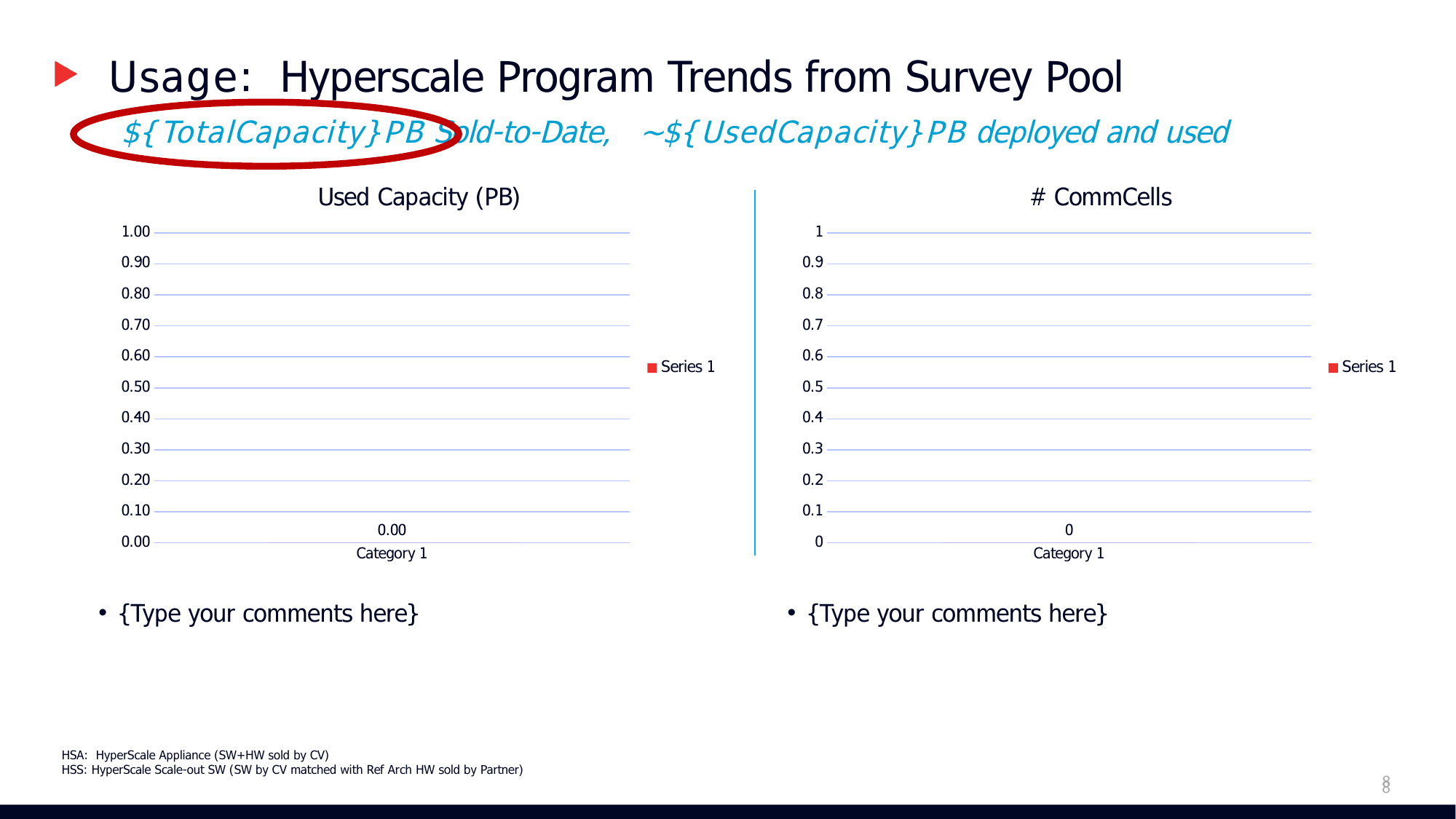

# Usage:  Hyperscale Program Trends from Survey Pool ${TotalCapacity}PB Sold-to-Date,   ~${UsedCapacity}PB deployed and used

### Chart: # CommCells

| Category | Series 1 |
|---|---|
| Category 1 | 0.0 |

### Chart: Used Capacity (PB)

| Category | Series 1 |
|---|---|
| Category 1 | 0.0 |
{Type your comments here}
{Type your comments here}
HSA:  HyperScale Appliance (SW+HW sold by CV)
HSS: HyperScale Scale-out SW (SW by CV matched with Ref Arch HW sold by Partner)
8
8